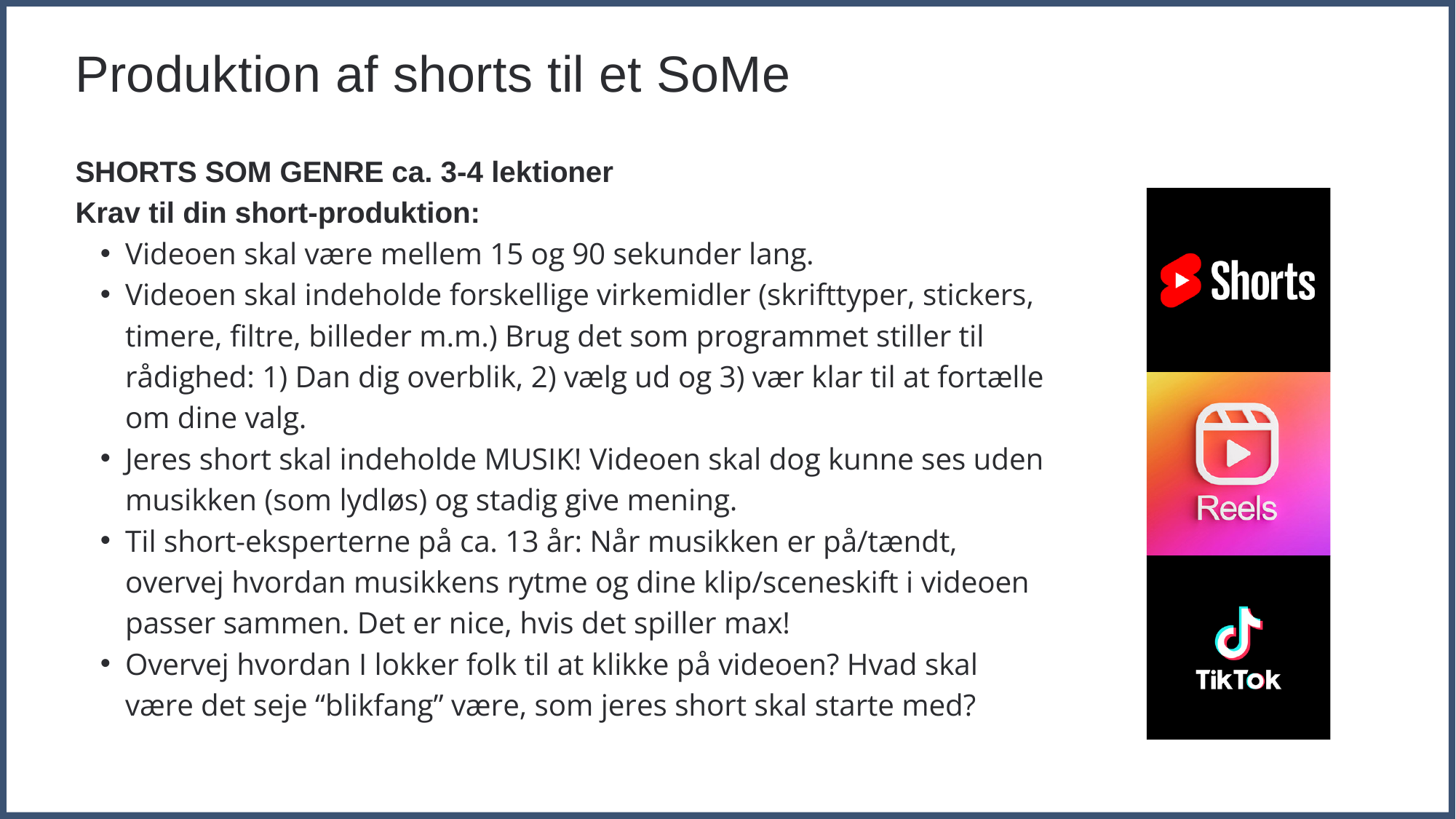

Produktion af shorts til et SoMe
SHORTS SOM GENRE ca. 3-4 lektioner
Krav til din short-produktion:
Videoen skal være mellem 15 og 90 sekunder lang.
Videoen skal indeholde forskellige virkemidler (skrifttyper, stickers, timere, filtre, billeder m.m.) Brug det som programmet stiller til rådighed: 1) Dan dig overblik, 2) vælg ud og 3) vær klar til at fortælle om dine valg.
Jeres short skal indeholde MUSIK! Videoen skal dog kunne ses uden musikken (som lydløs) og stadig give mening.
Til short-eksperterne på ca. 13 år: Når musikken er på/tændt, overvej hvordan musikkens rytme og dine klip/sceneskift i videoen passer sammen. Det er nice, hvis det spiller max!
Overvej hvordan I lokker folk til at klikke på videoen? Hvad skal være det seje “blikfang” være, som jeres short skal starte med?